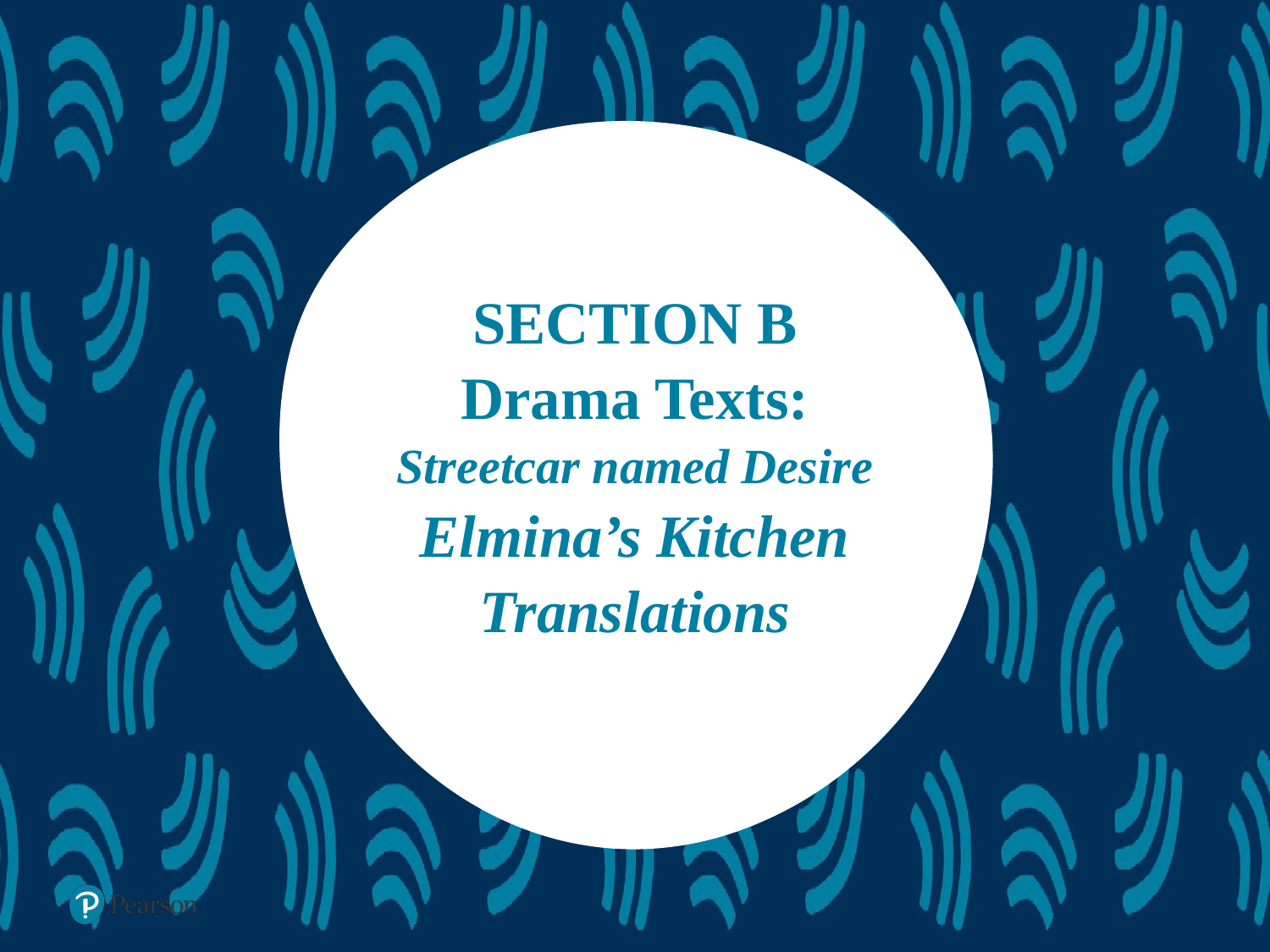

# SECTION B Drama Texts: Streetcar named Desire Elmina’s Kitchen Translations